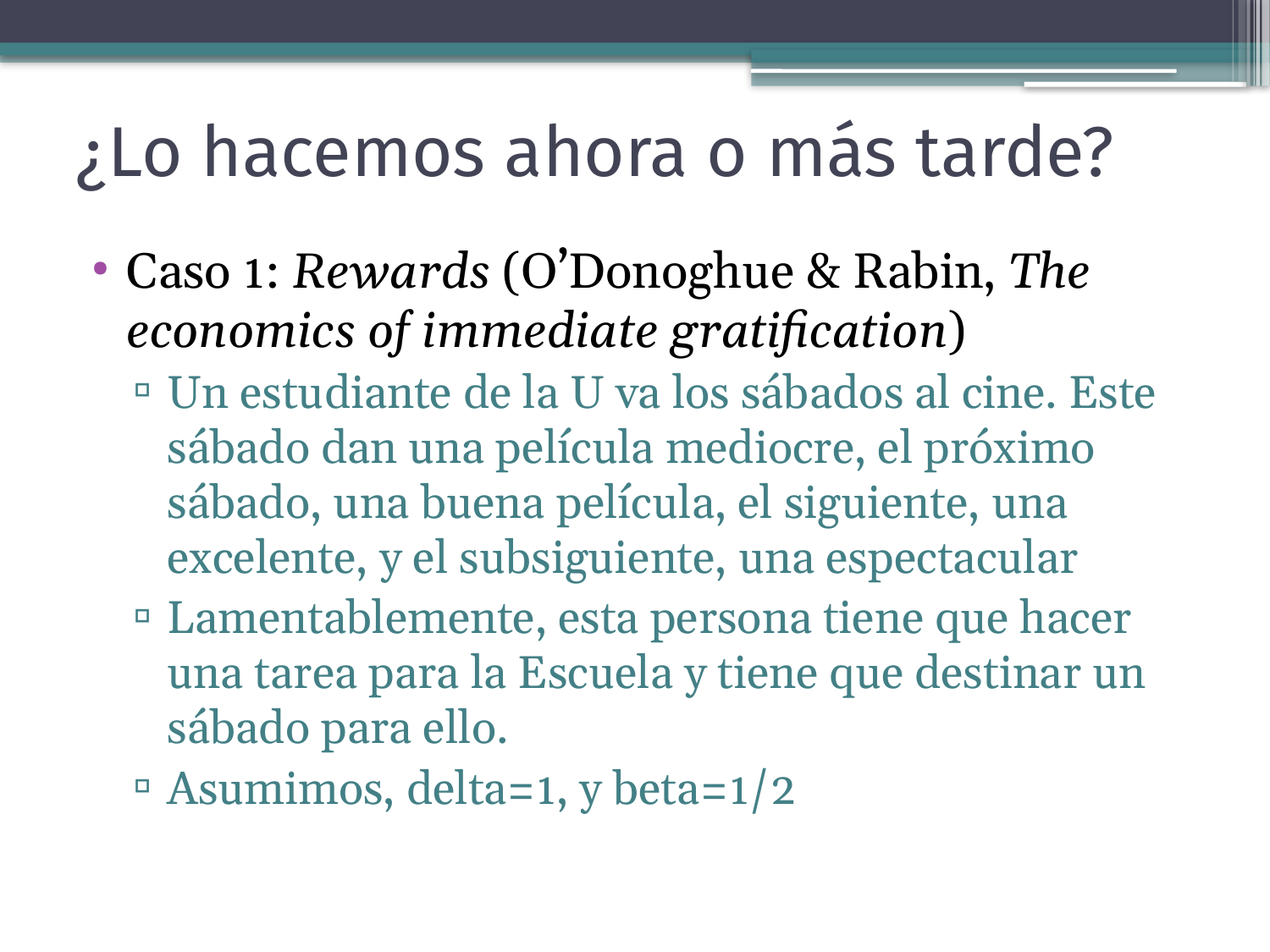

# ¿Lo hacemos ahora o más tarde?
Caso 1: Rewards (O’Donoghue & Rabin, The economics of immediate gratification)
Un estudiante de la U va los sábados al cine. Este sábado dan una película mediocre, el próximo sábado, una buena película, el siguiente, una excelente, y el subsiguiente, una espectacular
Lamentablemente, esta persona tiene que hacer una tarea para la Escuela y tiene que destinar un sábado para ello.
Asumimos, delta=1, y beta=1/2